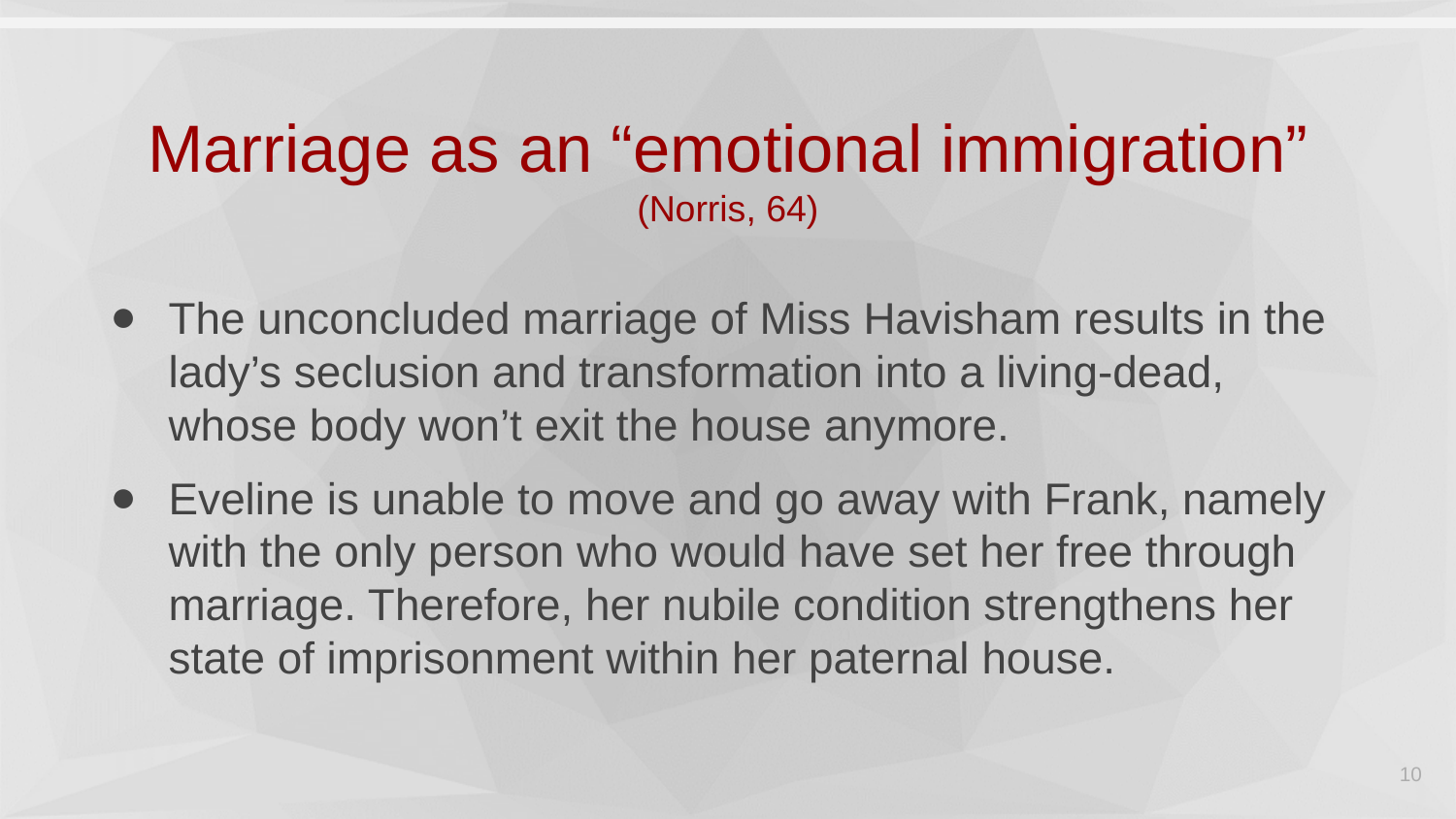

# Marriage as an “emotional immigration” (Norris, 64)
The unconcluded marriage of Miss Havisham results in the lady’s seclusion and transformation into a living-dead, whose body won’t exit the house anymore.
Eveline is unable to move and go away with Frank, namely with the only person who would have set her free through marriage. Therefore, her nubile condition strengthens her state of imprisonment within her paternal house.

10